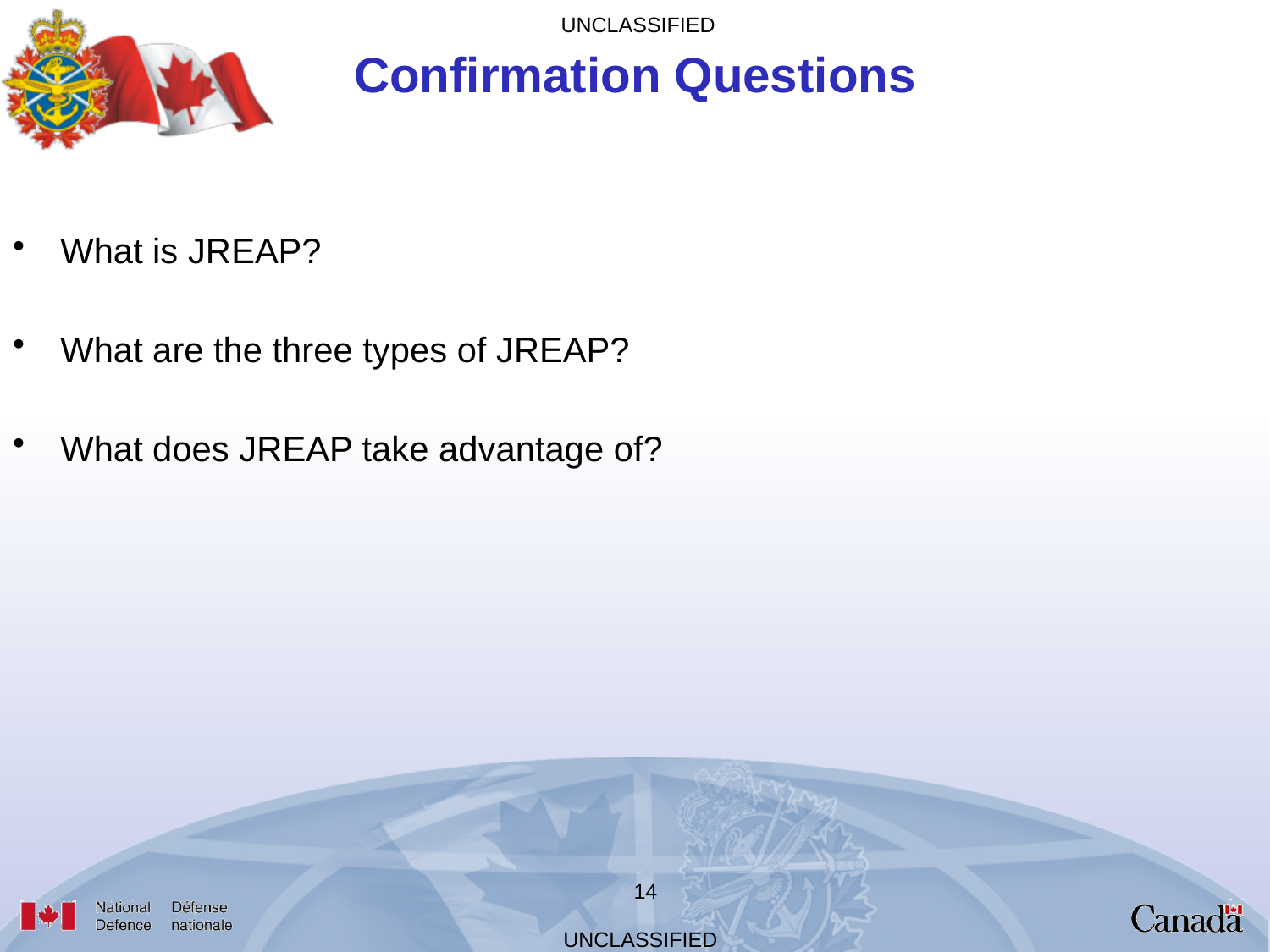

Confirmation Questions
What is JREAP?

What are the three types of JREAP?

What does JREAP take advantage of?